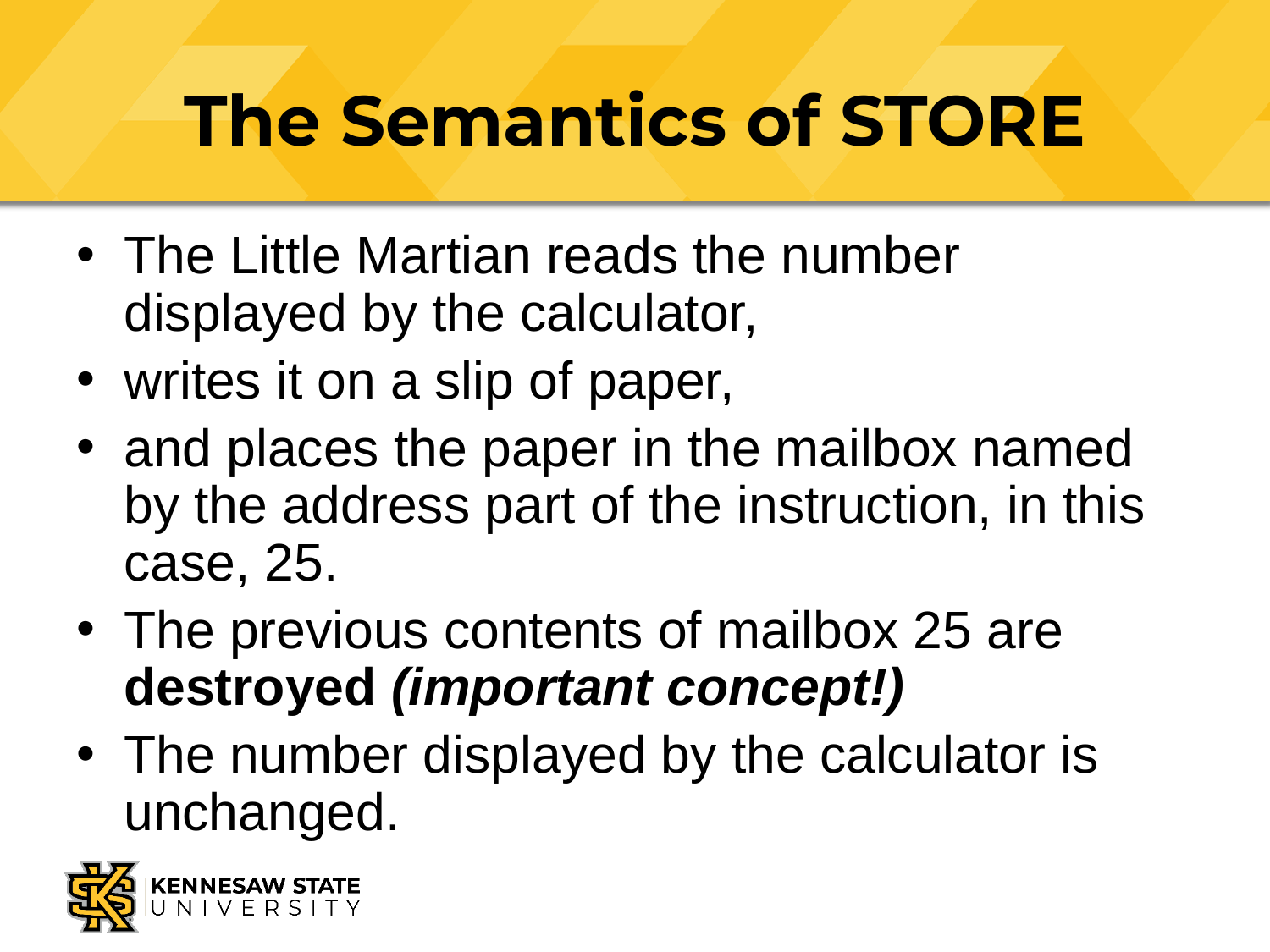

# The Semantics of STORE
The Little Martian reads the number displayed by the calculator,
writes it on a slip of paper,
and places the paper in the mailbox named by the address part of the instruction, in this case, 25.
The previous contents of mailbox 25 are destroyed (important concept!)
The number displayed by the calculator is unchanged.